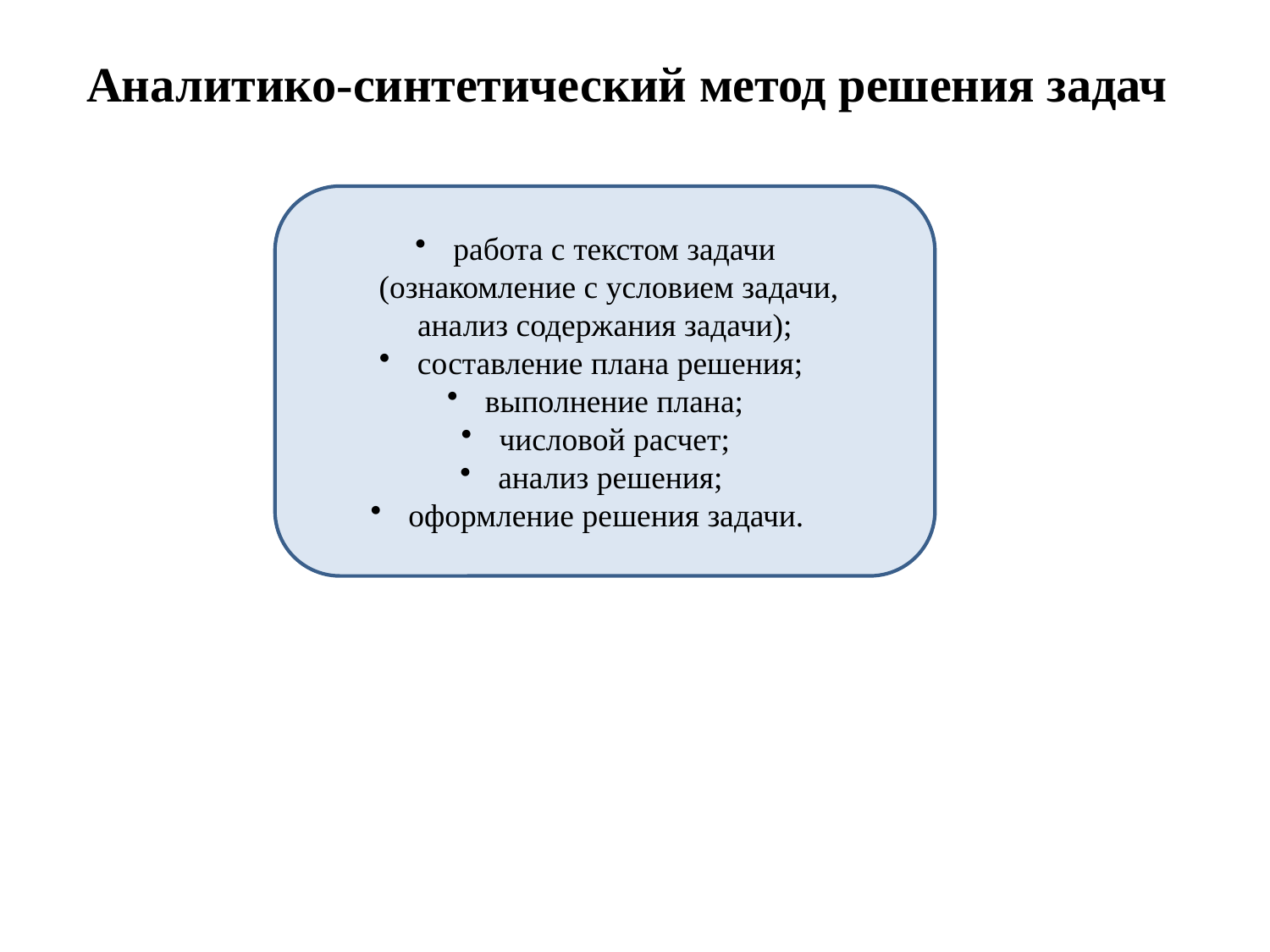

Аналитико-синтетический метод решения задач

 работа с текстом задачи
 (ознакомление с условием задачи,
 анализ содержания задачи);
 составление плана решения;
 выполнение плана;
 числовой расчет;
 анализ решения;
 оформление решения задачи.